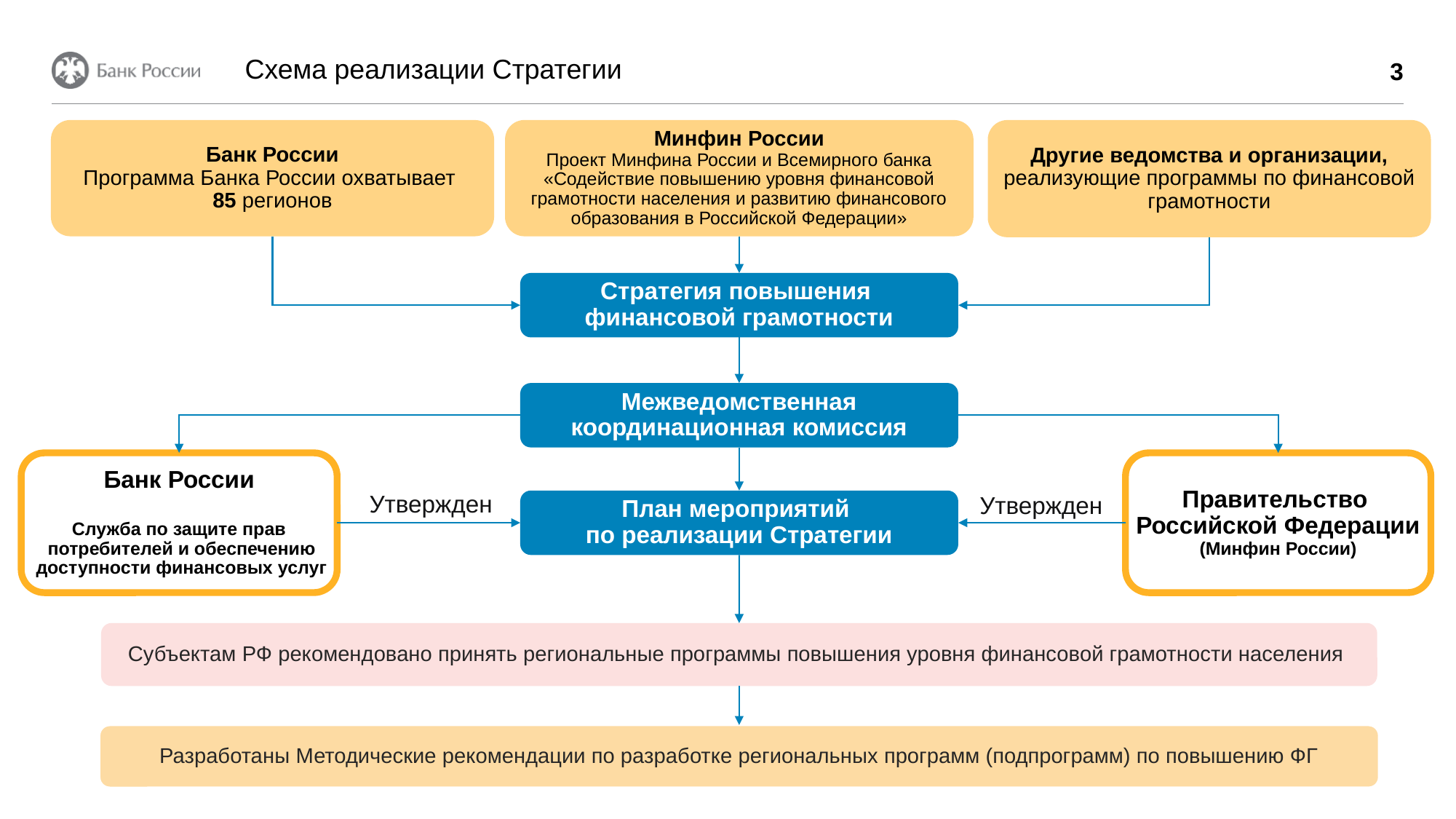

Схема реализации Стратегии
3
Минфин России
Проект Минфина России и Всемирного банка «Содействие повышению уровня финансовой грамотности населения и развитию финансового образования в Российской Федерации»
Банк России
Программа Банка России охватывает
85 регионов
Другие ведомства и организации, реализующие программы по финансовой грамотности
Стратегия повышения
финансовой грамотности
Межведомственная
координационная комиссия
Банк России

Служба по защите прав
 потребителей и обеспечению
 доступности финансовых услуг
Правительство
Российской Федерации
(Минфин России)
Утвержден
Утвержден
План мероприятий
по реализации Стратегии
Субъектам РФ рекомендовано принять региональные программы повышения уровня финансовой грамотности населения
Разработаны Методические рекомендации по разработке региональных программ (подпрограмм) по повышению ФГ